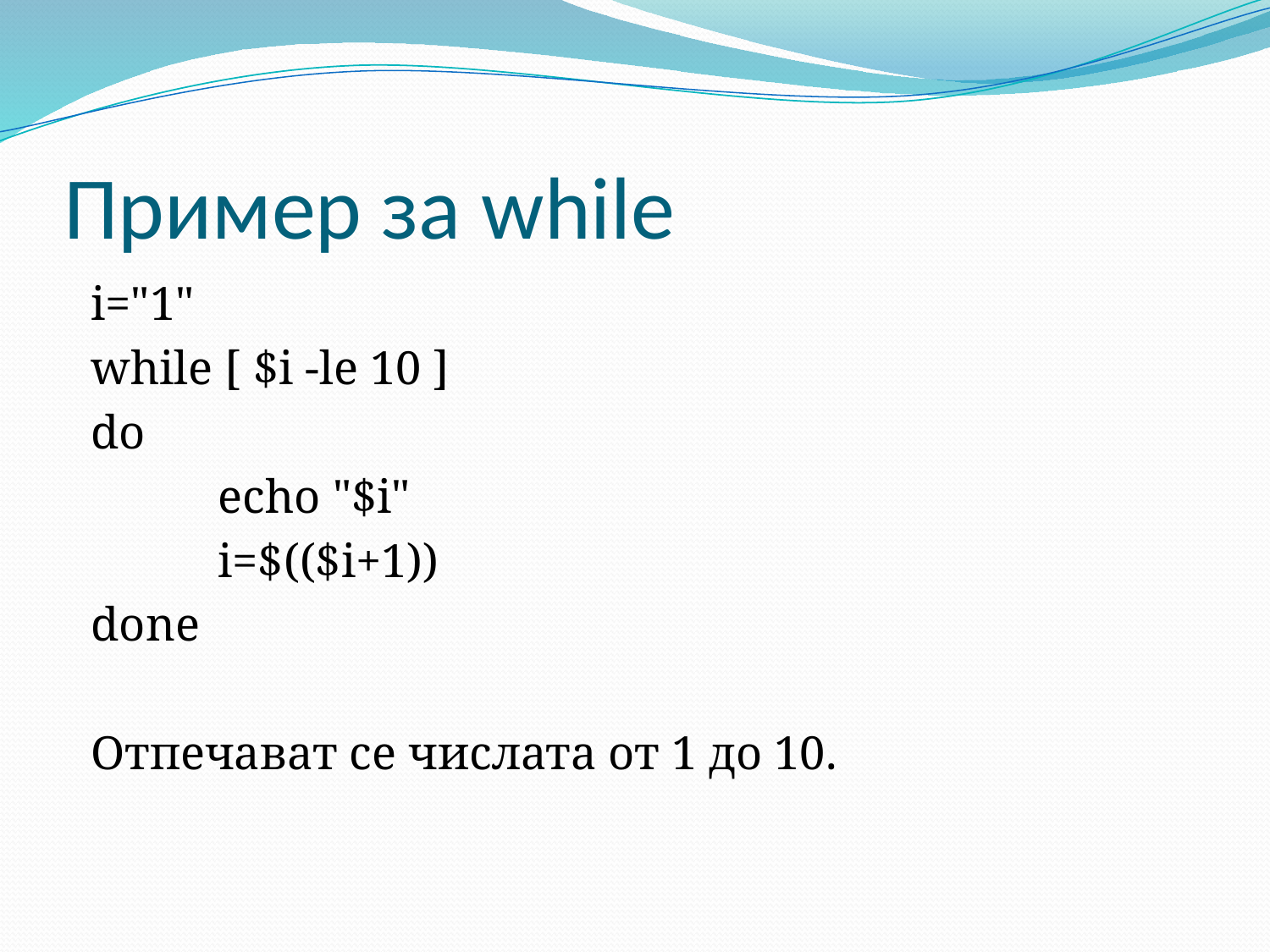

# Пример за while
i="1"
while [ $i -le 10 ]
do
	echo "$i"
	i=$(($i+1))
done

Отпечават се числата от 1 до 10.